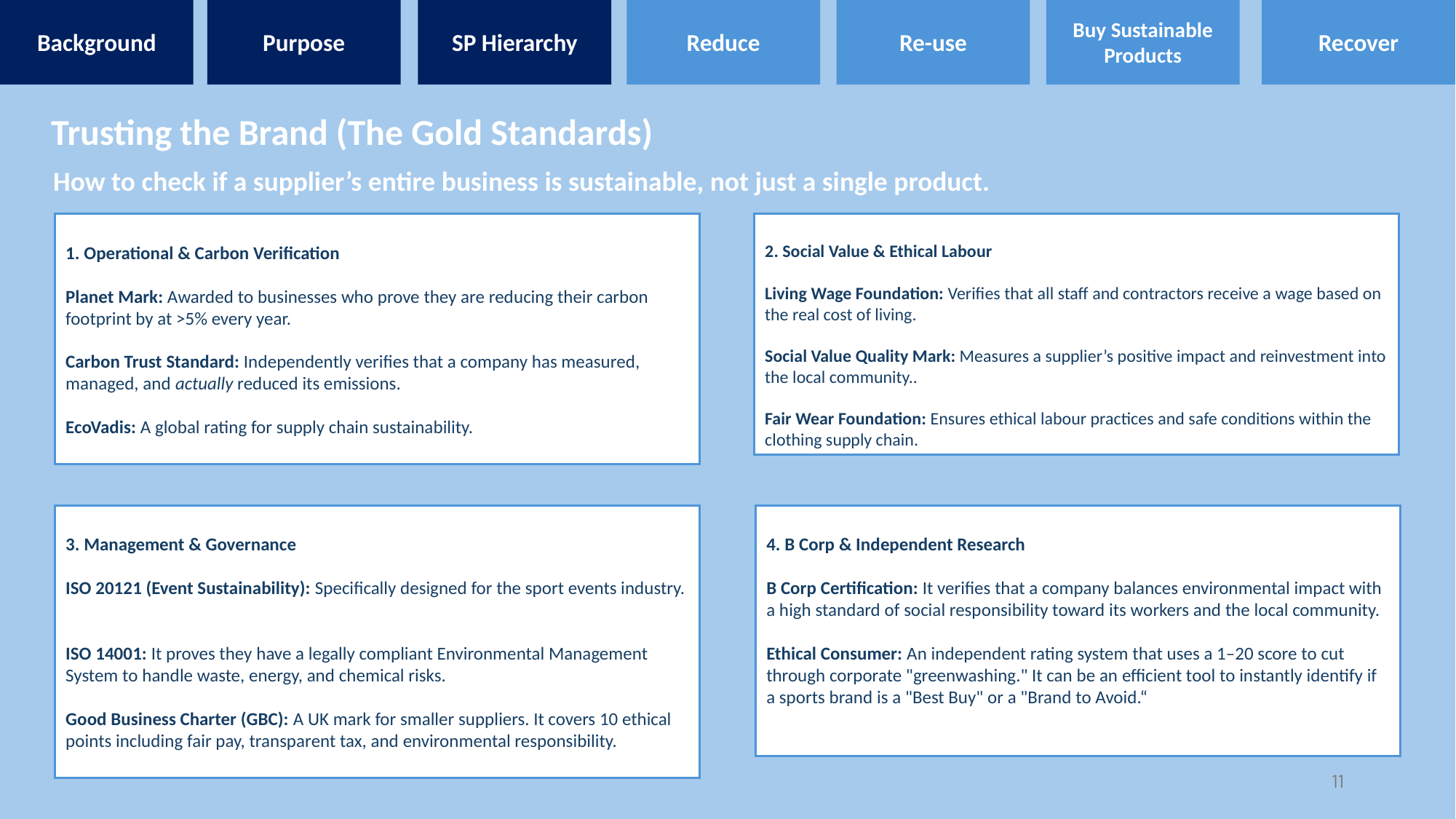

Background
Purpose
SP Hierarchy
Reduce
Re-use
Buy Sustainable Products
Recover
Trusting the Brand (The Gold Standards)
How to check if a supplier’s entire business is sustainable, not just a single product.

2. Social Value & Ethical Labour
Living Wage Foundation: Verifies that all staff and contractors receive a wage based on the real cost of living.
Social Value Quality Mark: Measures a supplier’s positive impact and reinvestment into the local community..
Fair Wear Foundation: Ensures ethical labour practices and safe conditions within the clothing supply chain.

1. Operational & Carbon Verification
Planet Mark: Awarded to businesses who prove they are reducing their carbon footprint by at >5% every year.
Carbon Trust Standard: Independently verifies that a company has measured, managed, and actually reduced its emissions.
EcoVadis: A global rating for supply chain sustainability.

3. Management & Governance
ISO 20121 (Event Sustainability): Specifically designed for the sport events industry.
ISO 14001: It proves they have a legally compliant Environmental Management System to handle waste, energy, and chemical risks.
Good Business Charter (GBC): A UK mark for smaller suppliers. It covers 10 ethical points including fair pay, transparent tax, and environmental responsibility.

4. B Corp & Independent Research
B Corp Certification: It verifies that a company balances environmental impact with a high standard of social responsibility toward its workers and the local community.
Ethical Consumer: An independent rating system that uses a 1–20 score to cut through corporate "greenwashing." It can be an efficient tool to instantly identify if a sports brand is a "Best Buy" or a "Brand to Avoid.“
11